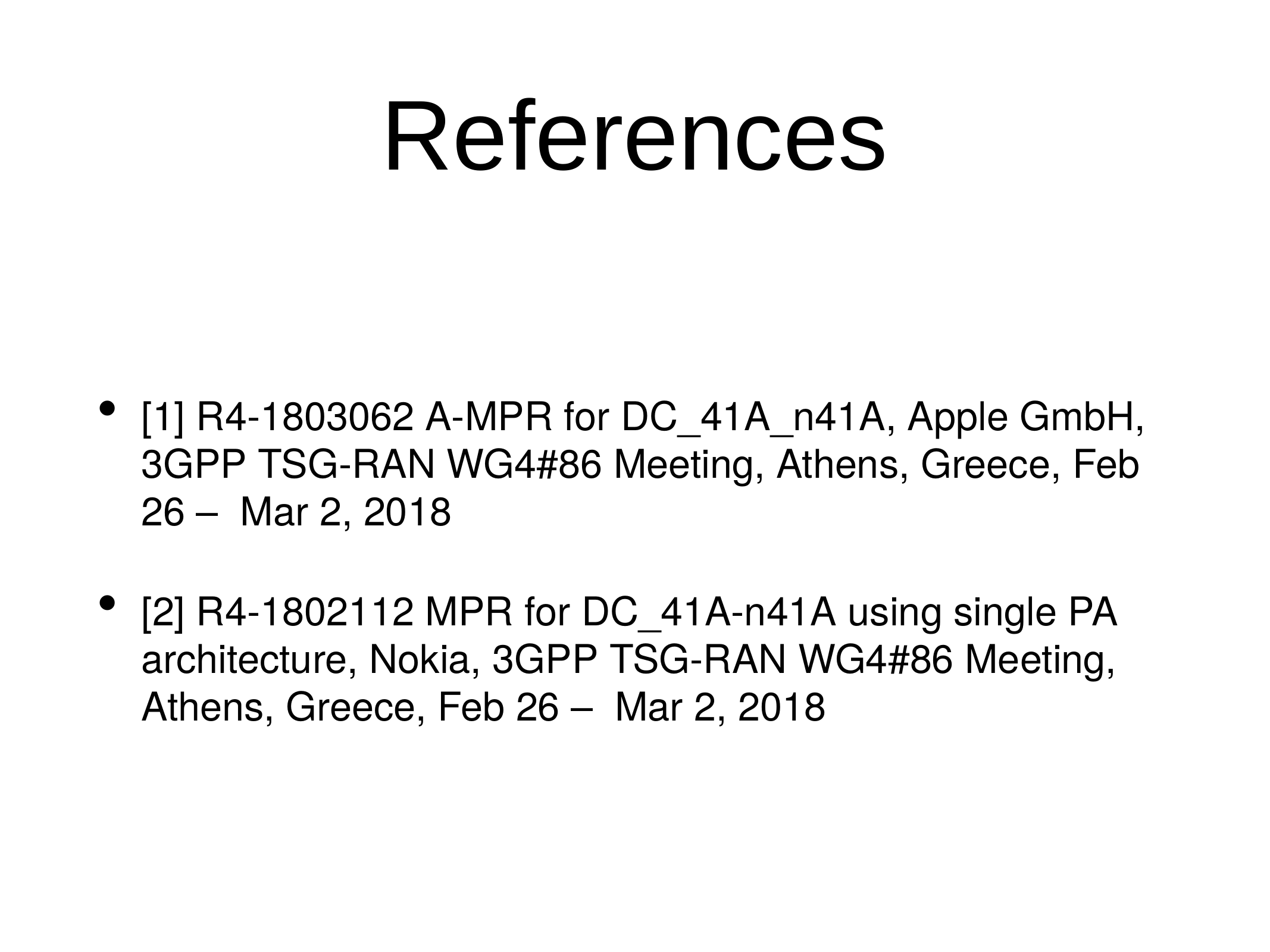

# References
[1] R4-1803062 A-MPR for DC_41A_n41A, Apple GmbH, 3GPP TSG-RAN WG4#86 Meeting, Athens, Greece, Feb 26 –  Mar 2, 2018
[2] R4-1802112 MPR for DC_41A-n41A using single PA architecture, Nokia, 3GPP TSG-RAN WG4#86 Meeting, Athens, Greece, Feb 26 –  Mar 2, 2018